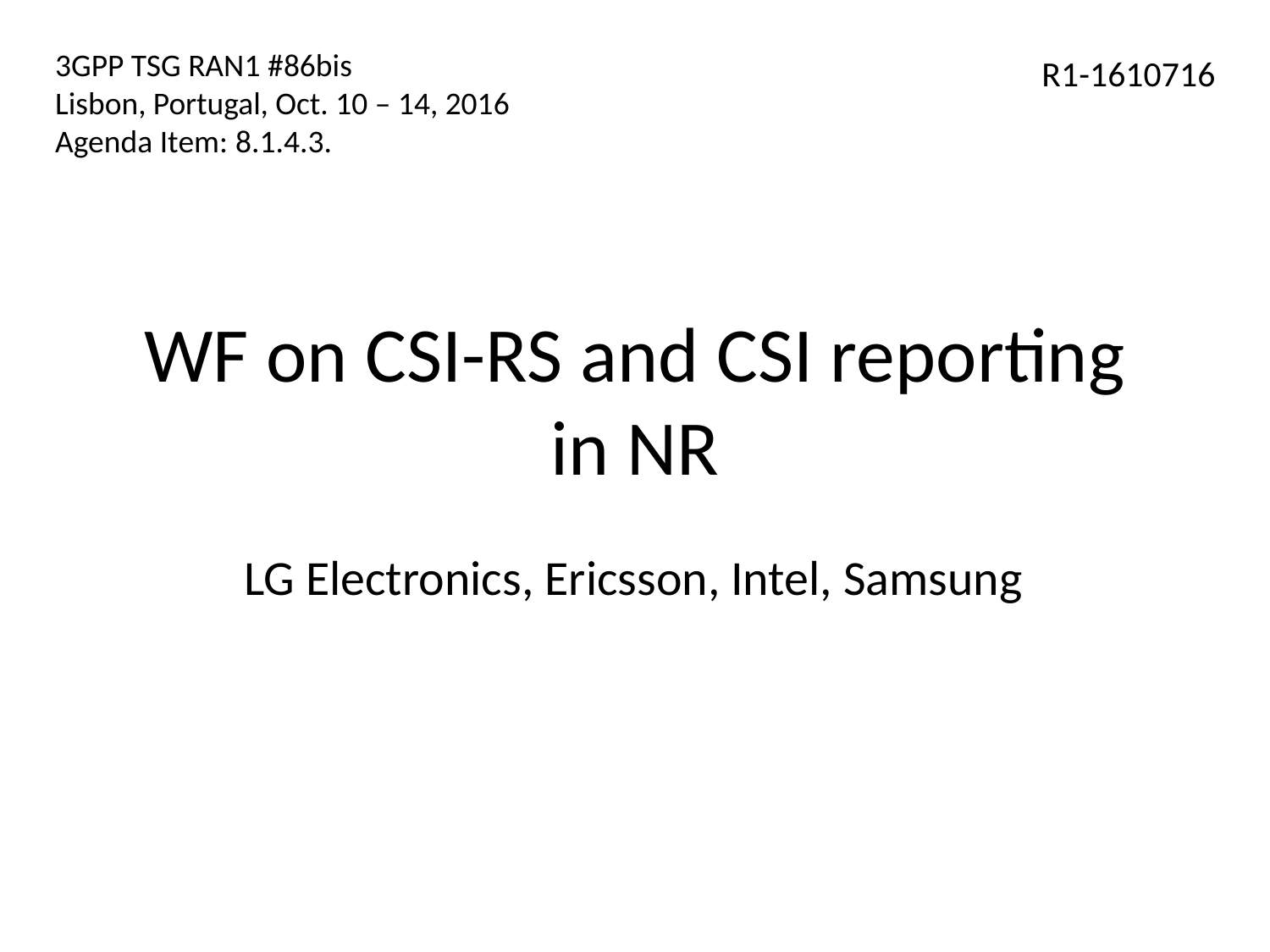

3GPP TSG RAN1 #86bis
Lisbon, Portugal, Oct. 10 – 14, 2016
Agenda Item: 8.1.4.3.
R1-1610716
# WF on CSI-RS and CSI reporting in NR
LG Electronics, Ericsson, Intel, Samsung